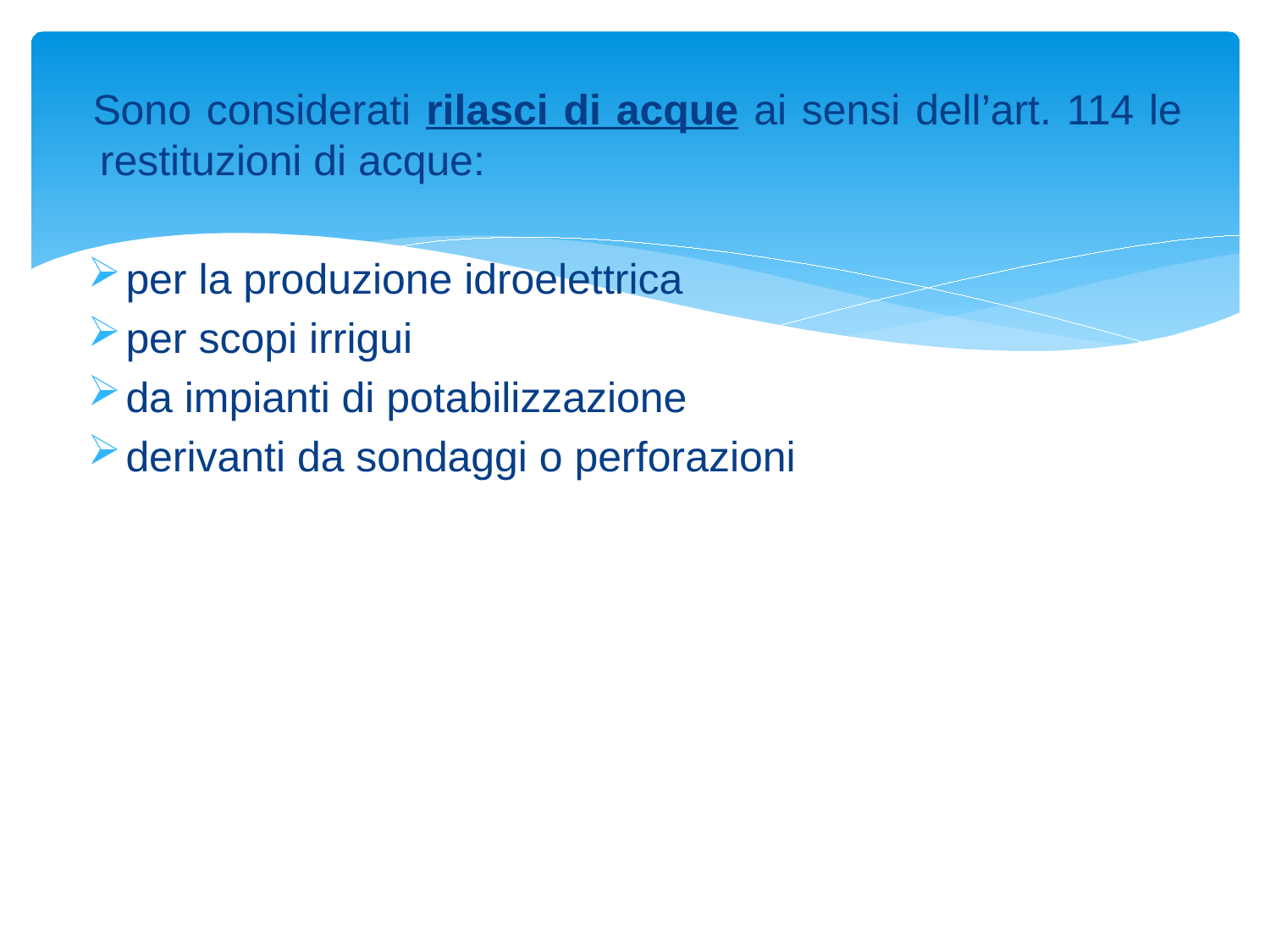

Sono considerati rilasci di acque ai sensi dell’art. 114 le restituzioni di acque:

per la produzione idroelettrica
per scopi irrigui
da impianti di potabilizzazione
derivanti da sondaggi o perforazioni